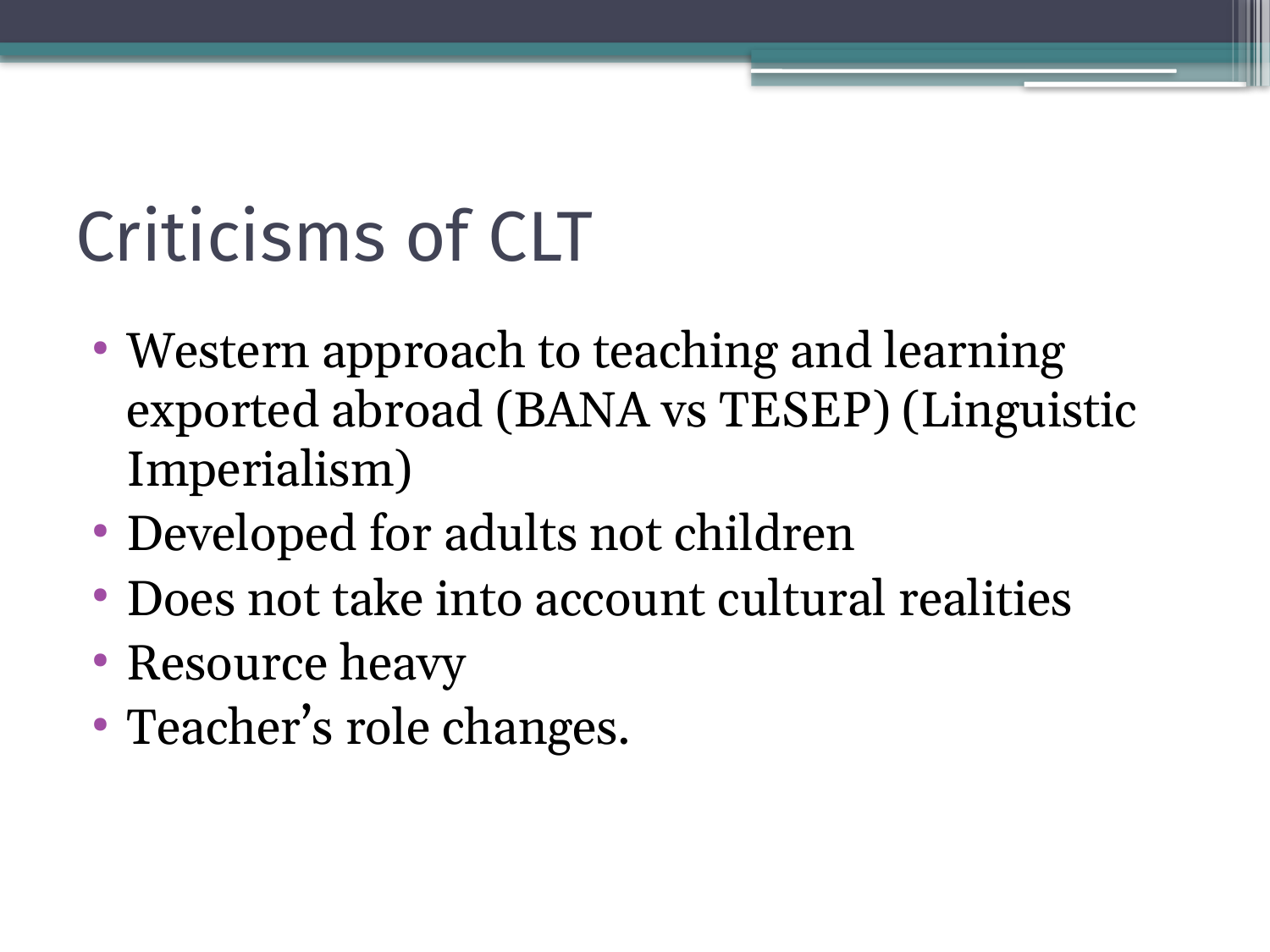

# Criticisms of CLT
Western approach to teaching and learning exported abroad (BANA vs TESEP) (Linguistic Imperialism)
Developed for adults not children
Does not take into account cultural realities
Resource heavy
Teacher’s role changes.